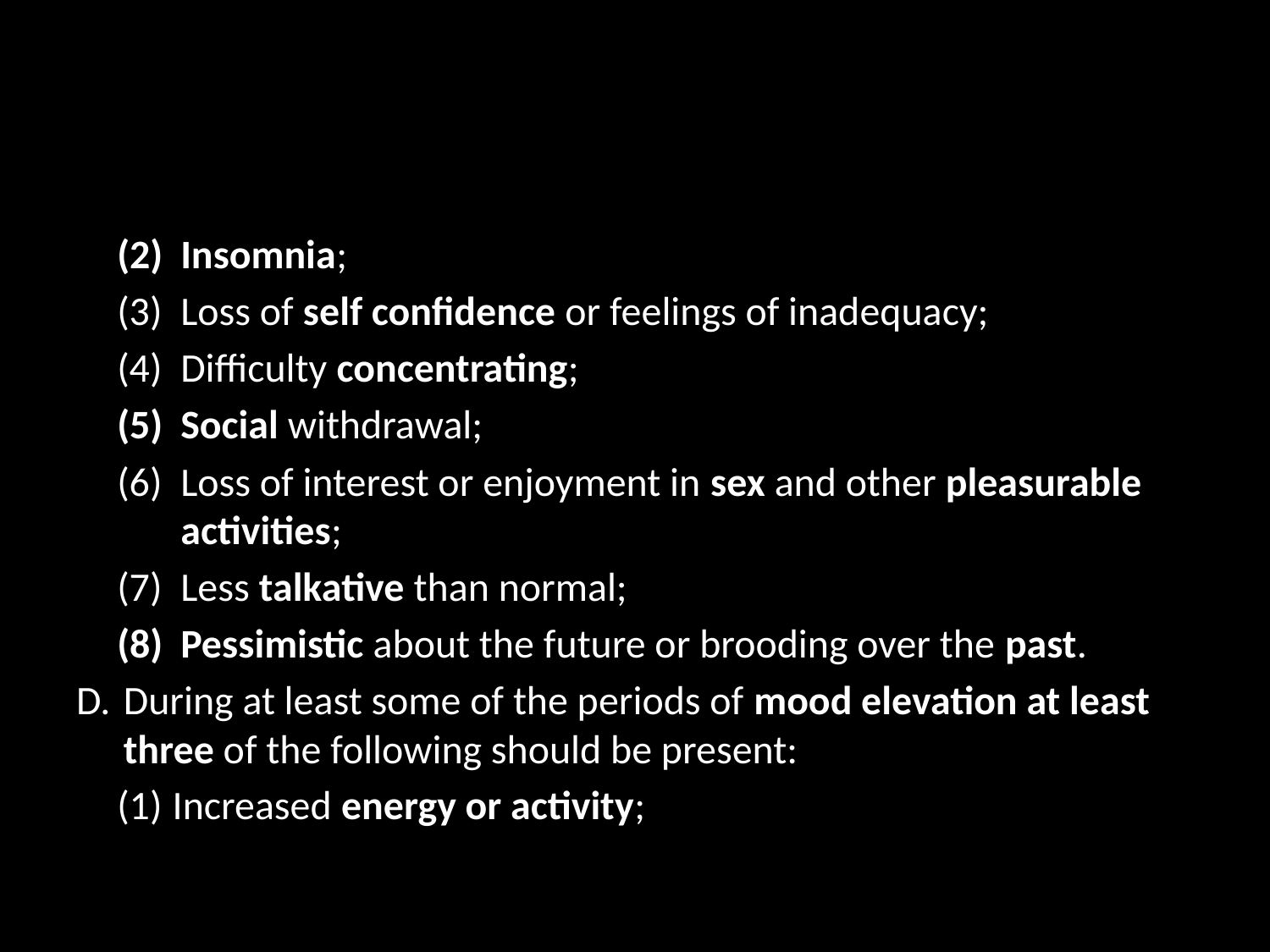

#
Insomnia;
Loss of self confidence or feelings of inadequacy;
Difficulty concentrating;
Social withdrawal;
Loss of interest or enjoyment in sex and other pleasurable activities;
Less talkative than normal;
Pessimistic about the future or brooding over the past.
During at least some of the periods of mood elevation at least three of the following should be present:
Increased energy or activity;